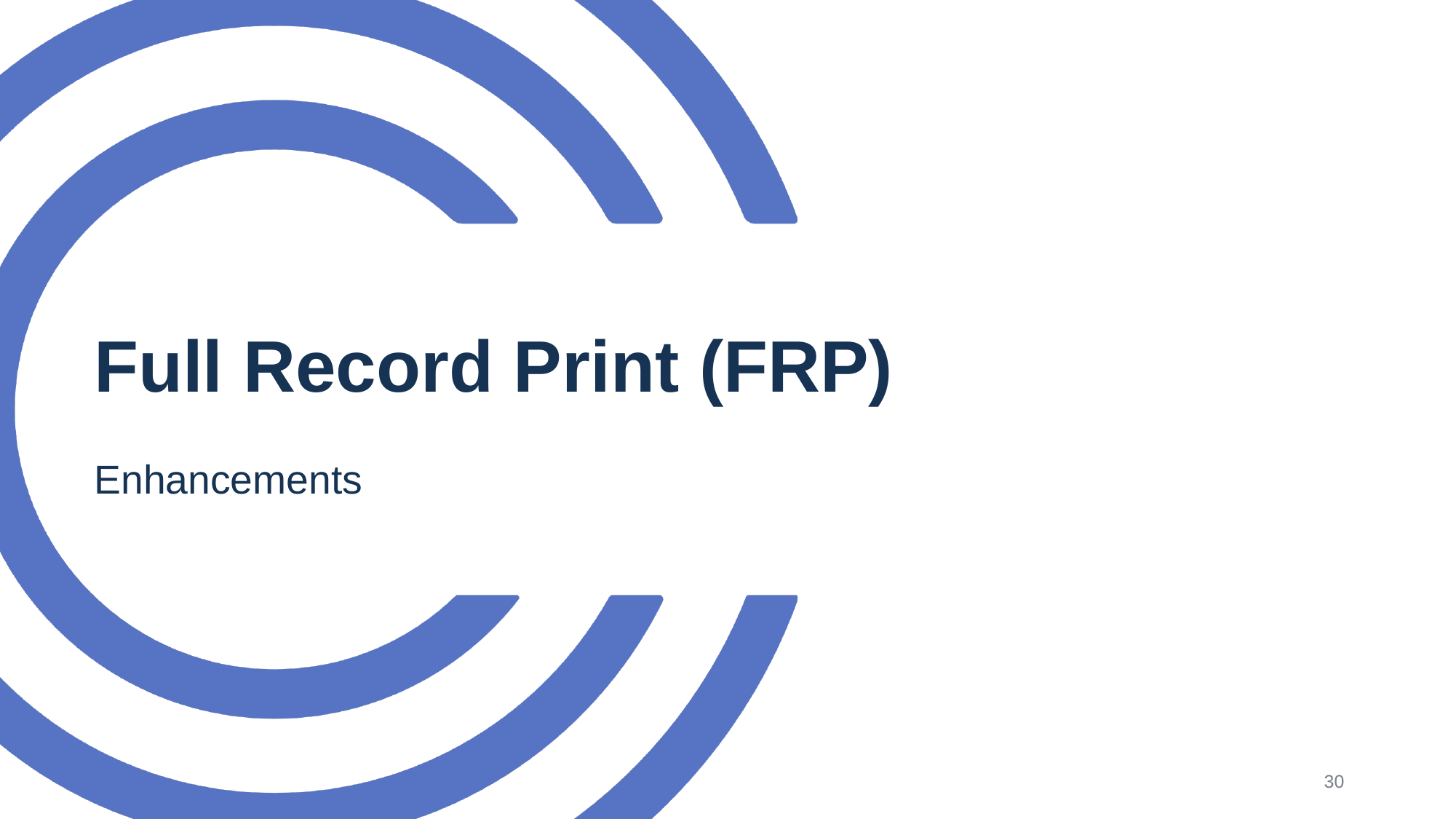

# Full Record Print (FRP)
Enhancements
30